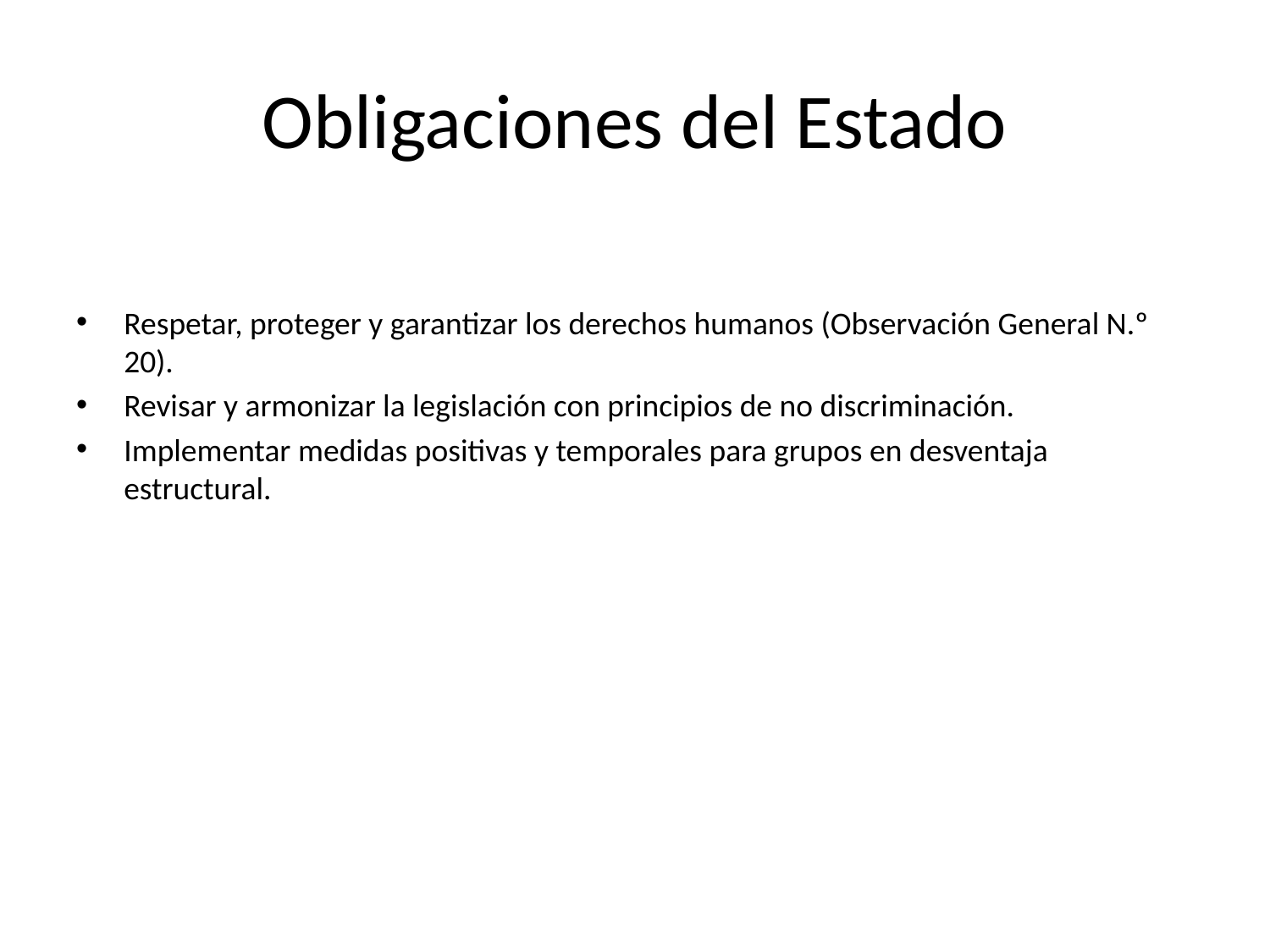

# Obligaciones del Estado

Respetar, proteger y garantizar los derechos humanos (Observación General N.º 20).
Revisar y armonizar la legislación con principios de no discriminación.
Implementar medidas positivas y temporales para grupos en desventaja estructural.